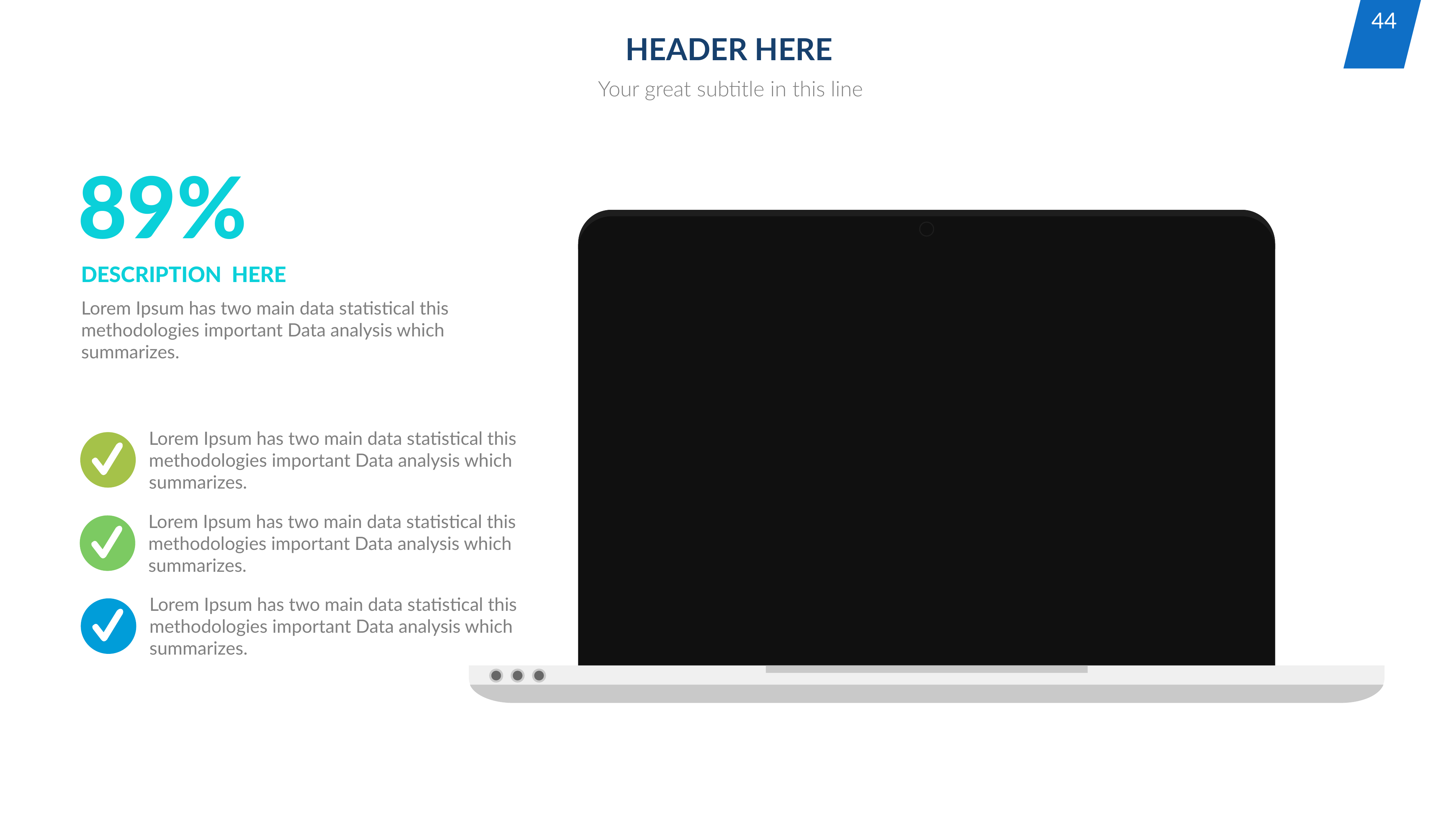

HEADER HERE
Your great subtitle in this line
89%
DESCRIPTION  HERE
Lorem Ipsum has two main data statistical this methodologies important Data analysis which summarizes.

Lorem Ipsum has two main data statistical this methodologies important Data analysis which summarizes.

Lorem Ipsum has two main data statistical this methodologies important Data analysis which summarizes.

Lorem Ipsum has two main data statistical this methodologies important Data analysis which summarizes.